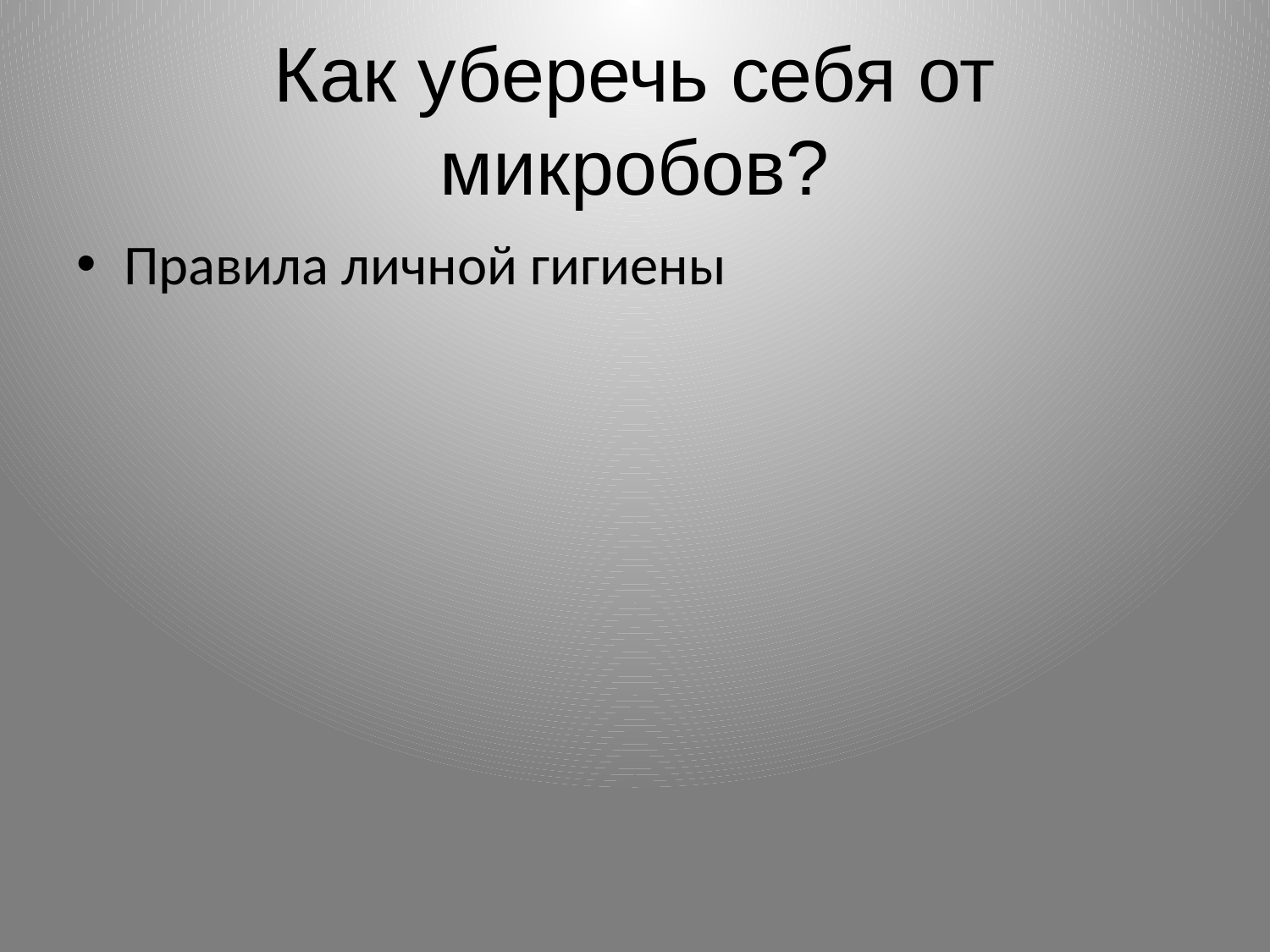

# Как уберечь себя от микробов?
Правила личной гигиены